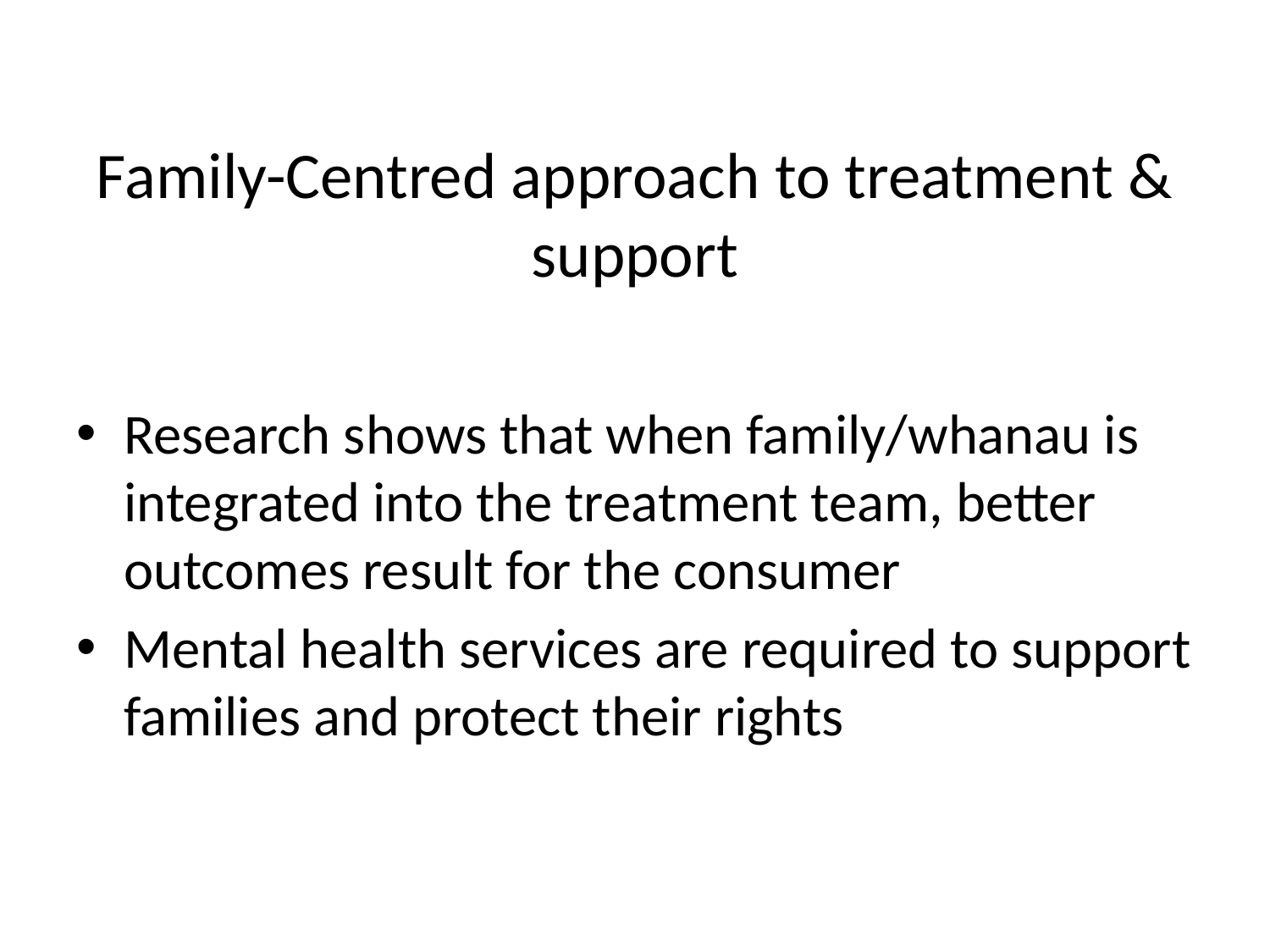

# Family-Centred approach to treatment & support
Research shows that when family/whanau is integrated into the treatment team, better outcomes result for the consumer
Mental health services are required to support families and protect their rights